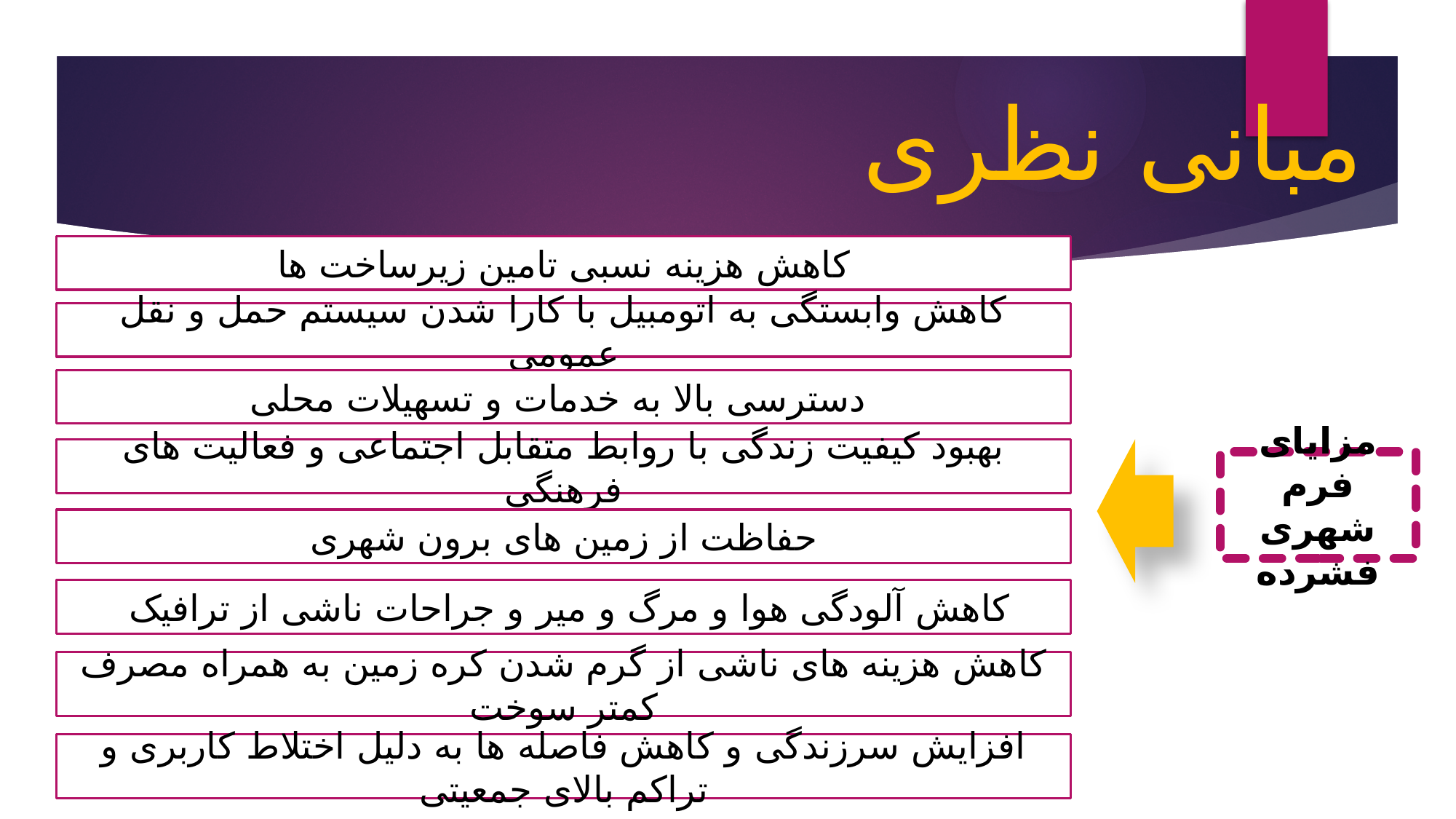

مبانی نظری
کاهش هزینه نسبی تامین زیرساخت ها
کاهش وابستگی به اتومبیل با کارا شدن سیستم حمل و نقل عمومی
دسترسی بالا به خدمات و تسهیلات محلی
بهبود کیفیت زندگی با روابط متقابل اجتماعی و فعالیت های فرهنگی

مزایای فرم شهری فشرده
حفاظت از زمین های برون شهری
کاهش آلودگی هوا و مرگ و میر و جراحات ناشی از ترافیک
کاهش هزینه های ناشی از گرم شدن کره زمین به همراه مصرف کمتر سوخت
افزایش سرزندگی و کاهش فاصله ها به دلیل اختلاط کاربری و تراکم بالای جمعیتی